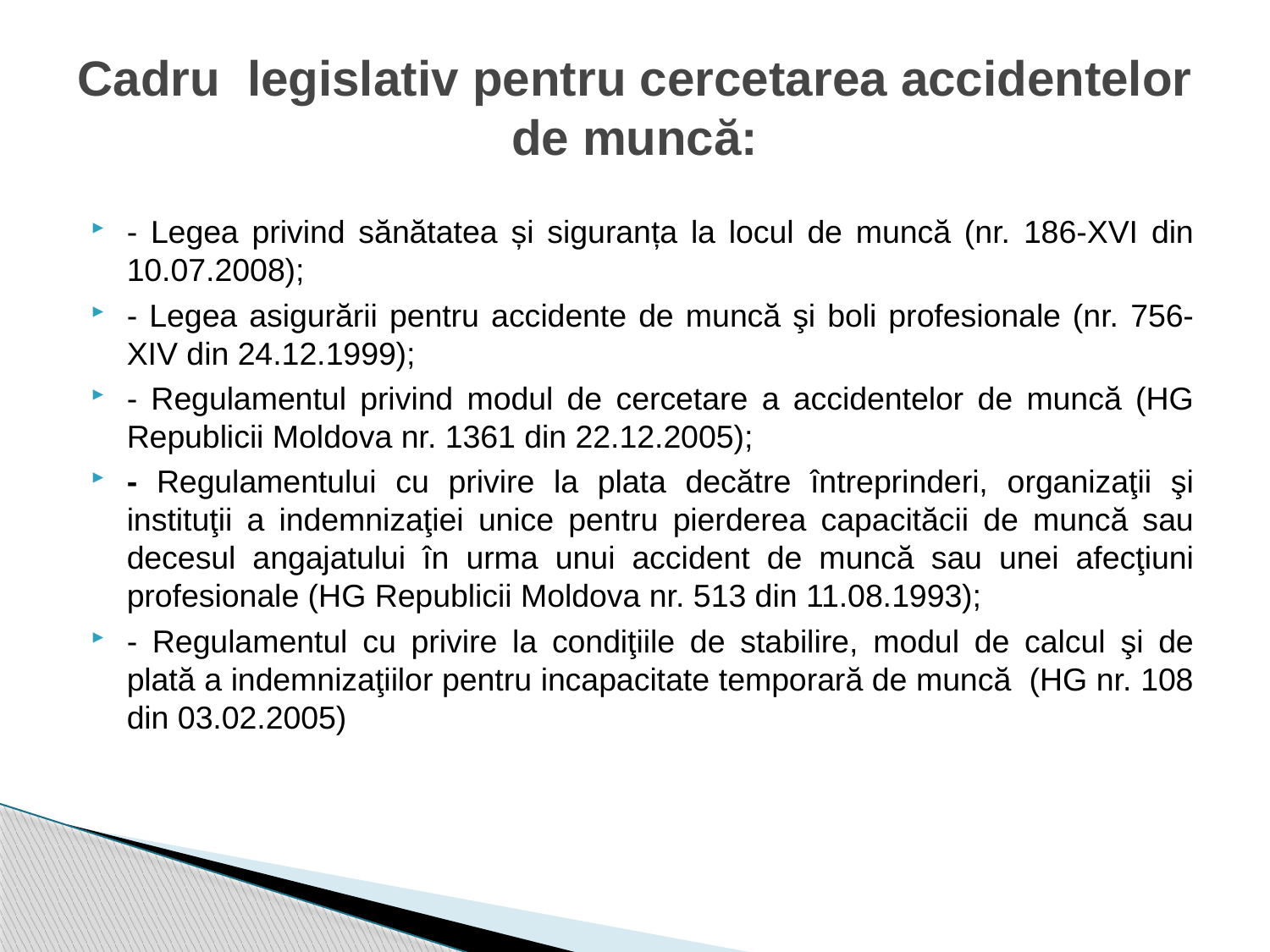

# Cadru  legislativ pentru cercetarea accidentelor de muncă:
- Legea privind sănătatea și siguranța la locul de muncă (nr. 186-XVI din 10.07.2008);
- Legea asigurării pentru accidente de muncă şi boli profesionale (nr. 756-XIV din 24.12.1999);
- Regulamentul privind modul de cercetare a accidentelor de muncă (HG Republicii Moldova nr. 1361 din 22.12.2005);
- Regulamentului cu privire la plata decătre întreprinderi, organizaţii şi instituţii a indemnizaţiei unice pentru pierderea capacităcii de muncă sau decesul angajatului în urma unui accident de muncă sau unei afecţiuni profesionale (HG Republicii Moldova nr. 513 din 11.08.1993);
- Regulamentul cu privire la condiţiile de stabilire, modul de calcul şi de plată a indemnizaţiilor pentru incapacitate temporară de muncă  (HG nr. 108 din 03.02.2005)